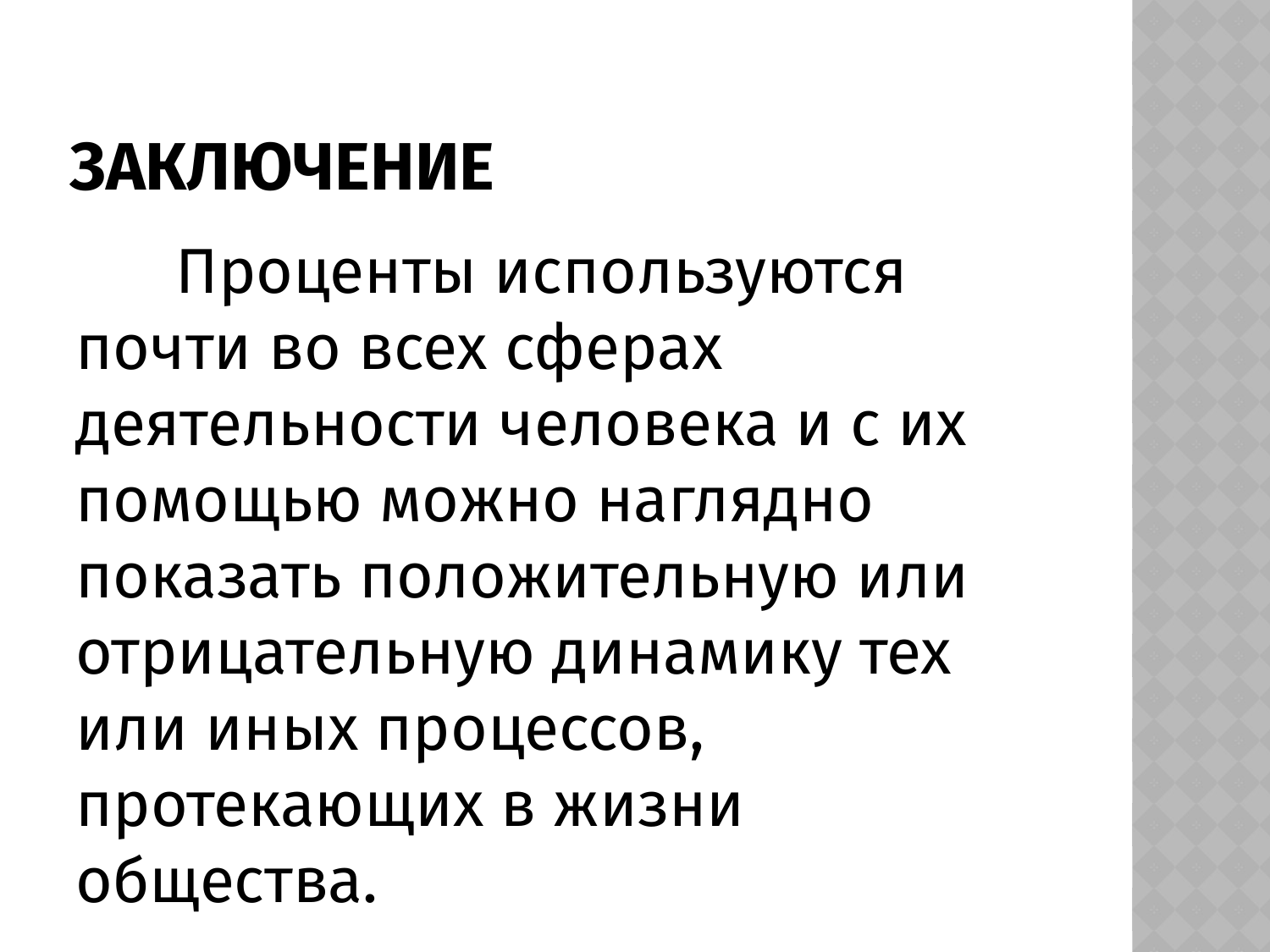

# Заключение
Проценты используются почти во всех сферах деятельности человека и с их помощью можно наглядно показать положительную или отрицательную динамику тех или иных процессов, протекающих в жизни общества.